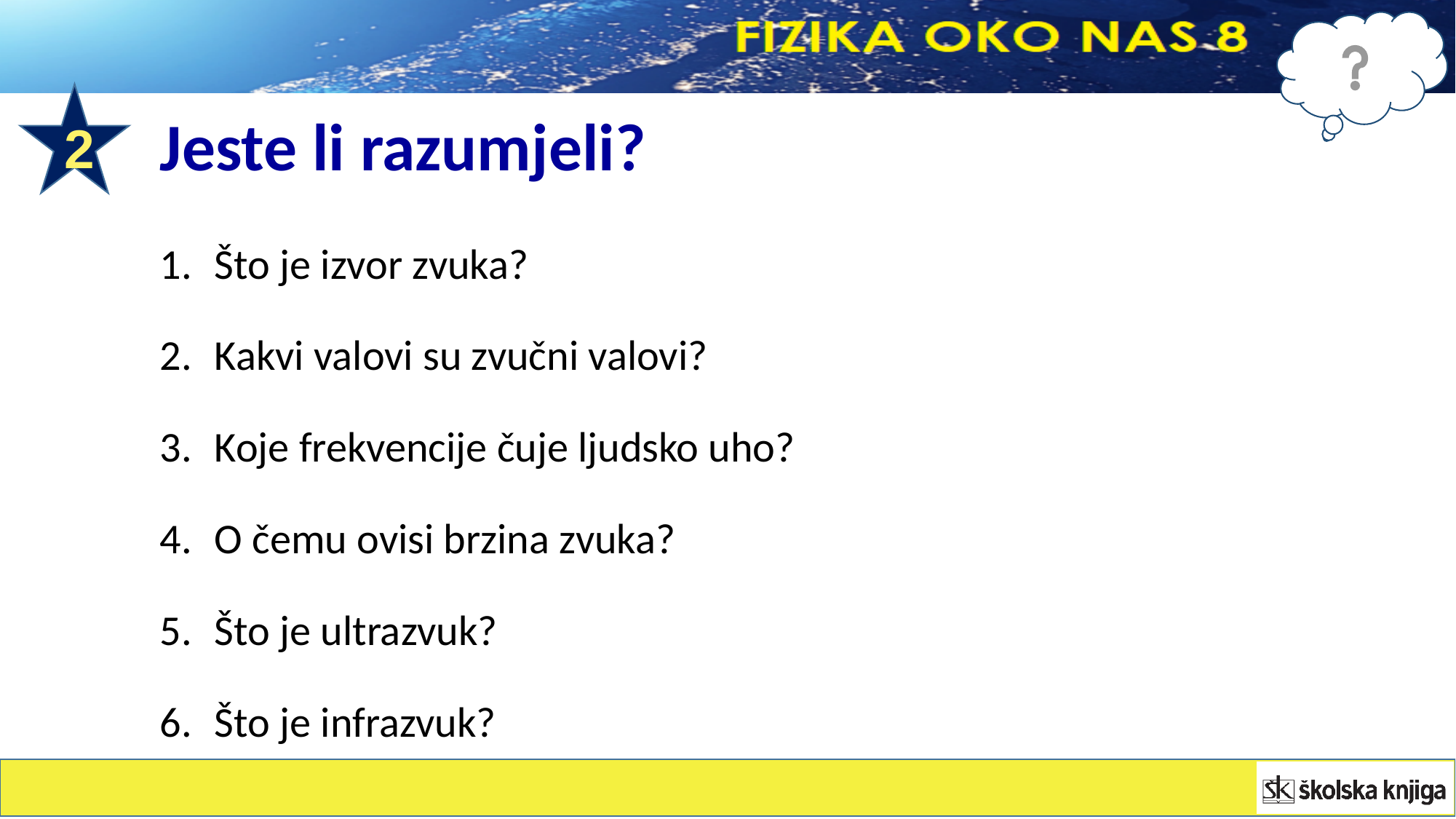

2
Jeste li razumjeli?
Što je izvor zvuka?
Kakvi valovi su zvučni valovi?
Koje frekvencije čuje ljudsko uho?
O čemu ovisi brzina zvuka?
Što je ultrazvuk?
Što je infrazvuk?